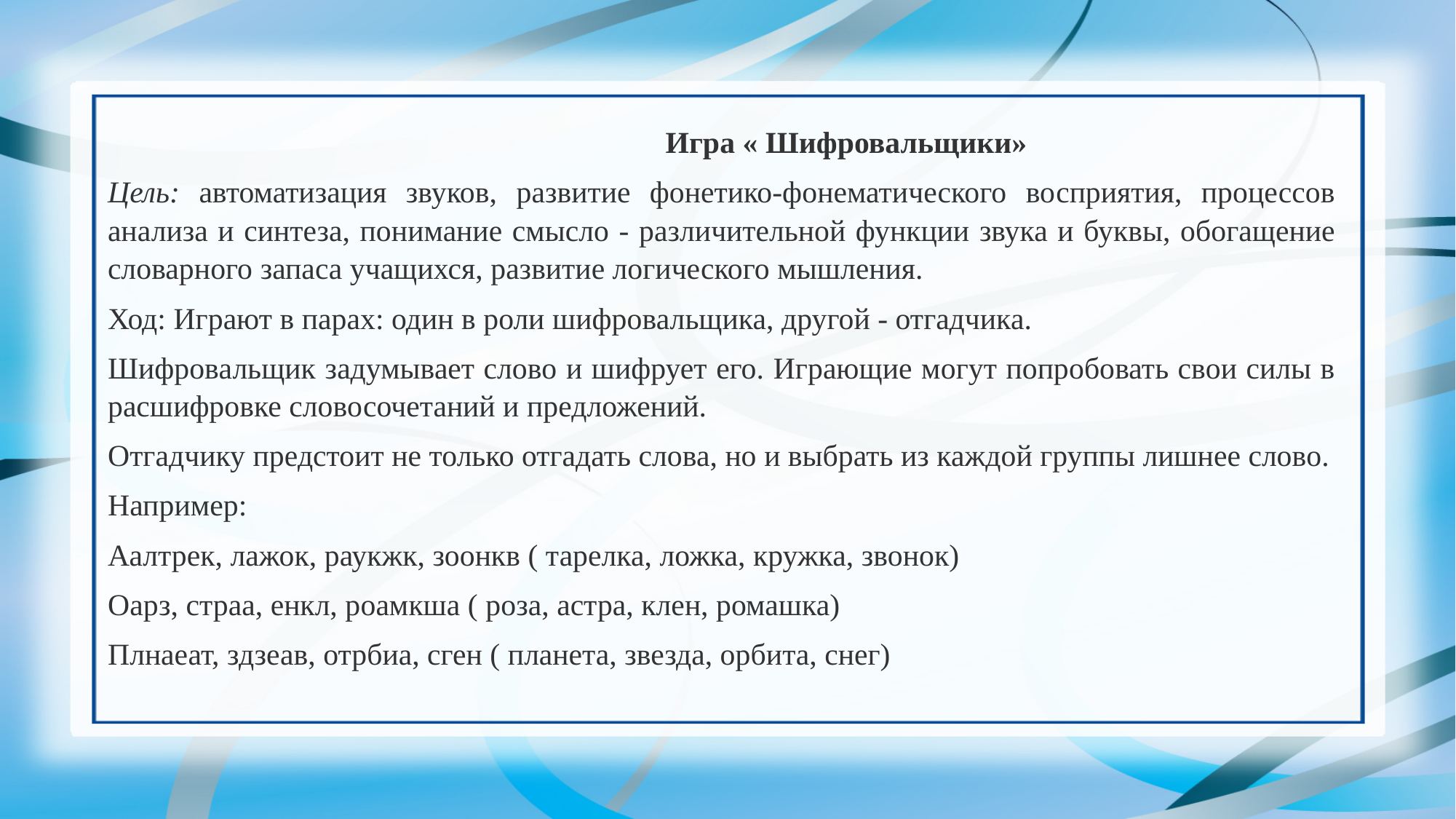

Игра « Шифровальщики»
Цель: автоматизация звуков, развитие фонетико-фонематического восприятия, процессов анализа и синтеза, понимание смысло - различительной функции звука и буквы, обогащение словарного запаса учащихся, развитие логического мышления.
Ход: Играют в парах: один в роли шифровальщика, другой - отгадчика.
Шифровальщик задумывает слово и шифрует его. Играющие могут попробовать свои силы в расшифровке словосочетаний и предложений.
Отгадчику предстоит не только отгадать слова, но и выбрать из каждой группы лишнее слово.
Например:
Аалтрек, лажок, раукжк, зоонкв ( тарелка, ложка, кружка, звонок)
Оарз, страа, енкл, роамкша ( роза, астра, клен, ромашка)
Плнаеат, здзеав, отрбиа, сген ( планета, звезда, орбита, снег)